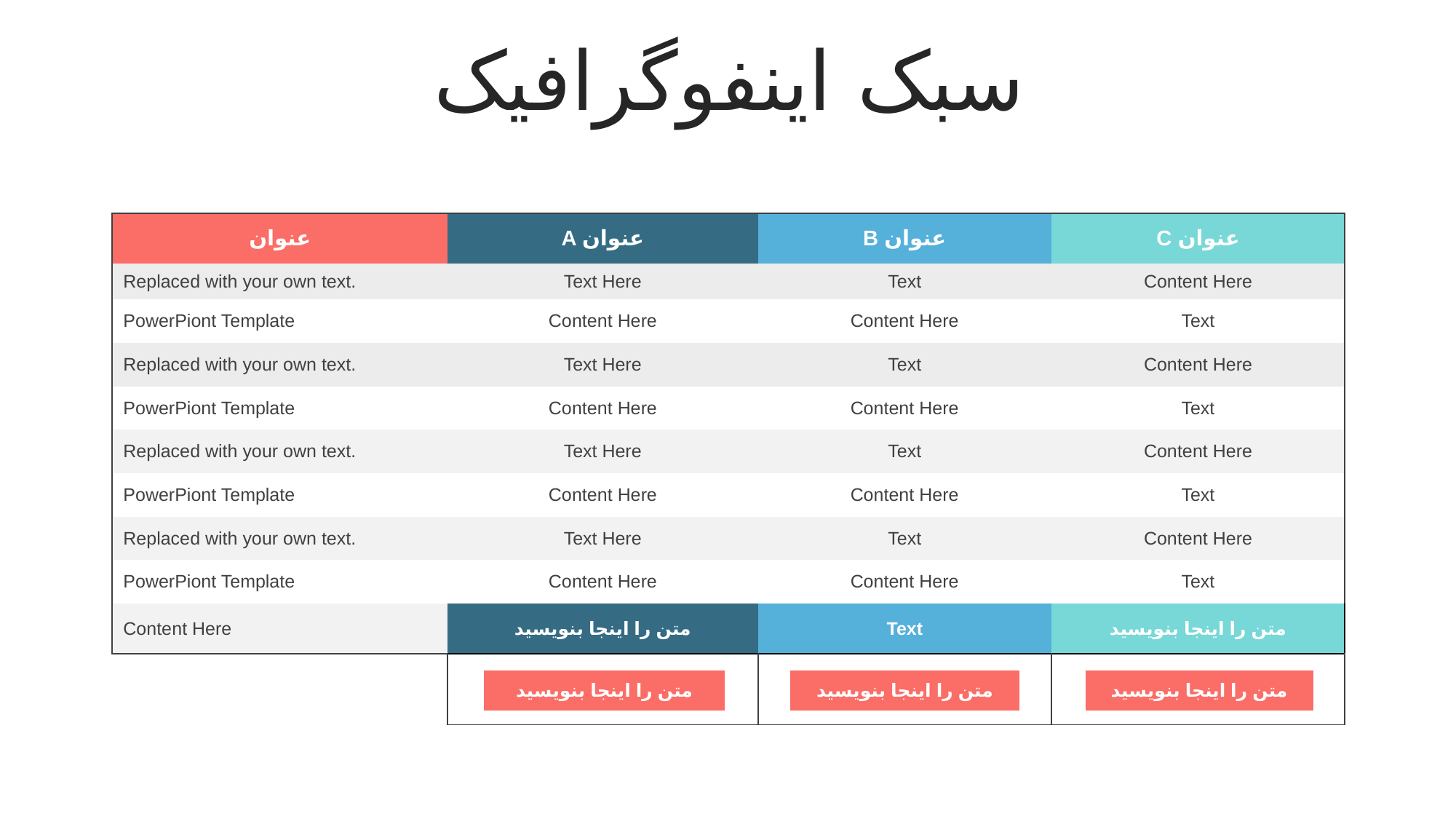

سبک اینفوگرافیک
| عنوان | A عنوان |  |  | B عنوان |  |  | C عنوان |  |  |
| --- | --- | --- | --- | --- | --- | --- | --- | --- | --- |
| Replaced with your own text. | Text Here |  |  | Text |  |  | Content Here |  |  |
| PowerPiont Template | Content Here |  |  | Content Here |  |  | Text |  |  |
| Replaced with your own text. | Text Here |  |  | Text |  |  | Content Here |  |  |
| PowerPiont Template | Content Here |  |  | Content Here |  |  | Text |  |  |
| Replaced with your own text. | Text Here |  |  | Text |  |  | Content Here |  |  |
| PowerPiont Template | Content Here |  |  | Content Here |  |  | Text |  |  |
| Replaced with your own text. | Text Here |  |  | Text |  |  | Content Here |  |  |
| PowerPiont Template | Content Here |  |  | Content Here |  |  | Text |  |  |
| Content Here | متن را اینجا بنویسید |  |  | Text |  |  | متن را اینجا بنویسید |  |  |
|  |  |  |  |  |  |  |  |  |  |
|  |  | متن را اینجا بنویسید |  |  | متن را اینجا بنویسید |  |  | متن را اینجا بنویسید |  |
|  |  |  |  |  |  |  |  |  |  |